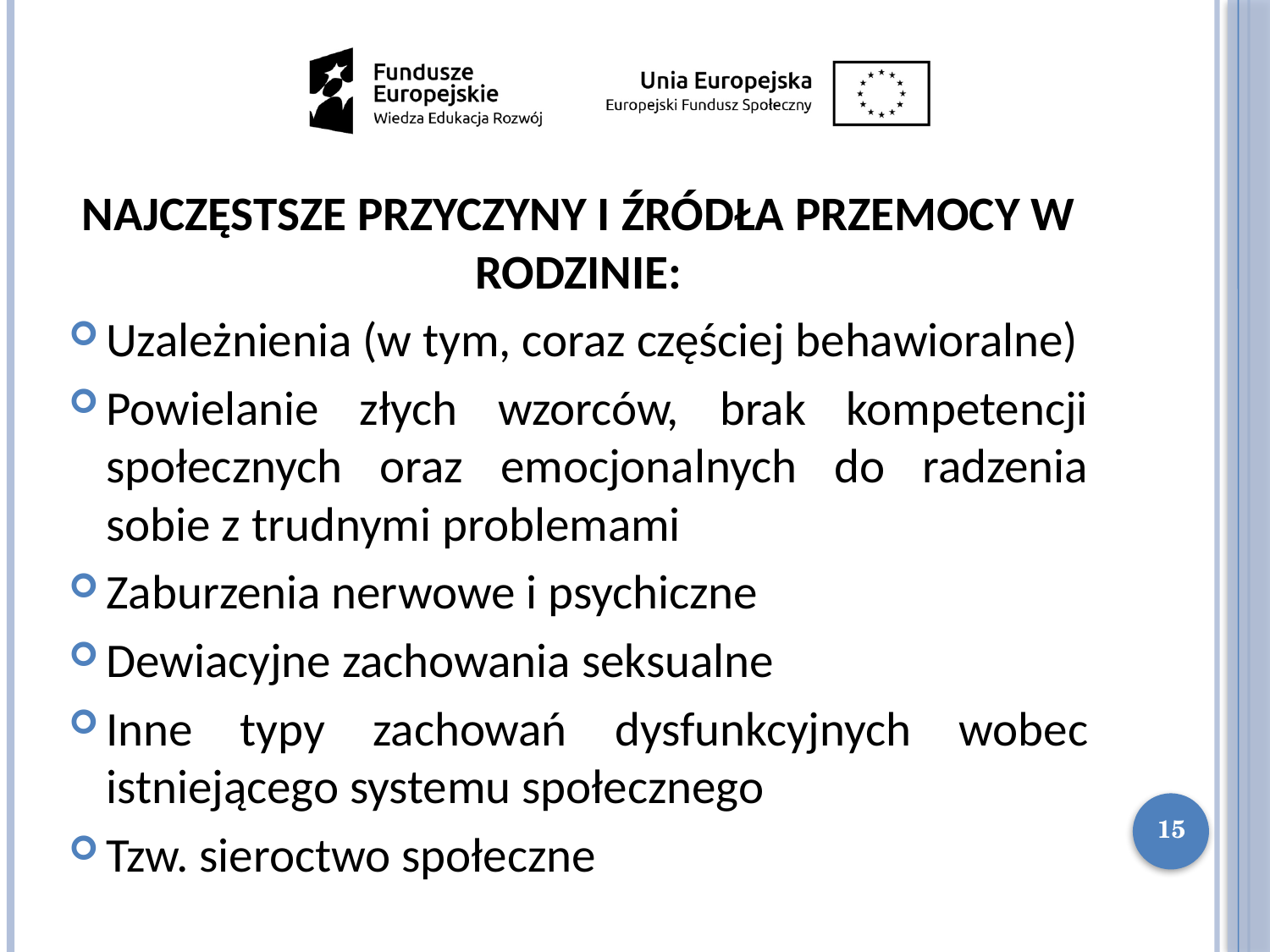

NAJCZĘSTSZE PRZYCZYNY I ŹRÓDŁA PRZEMOCY W RODZINIE:
Uzależnienia (w tym, coraz częściej behawioralne)
Powielanie złych wzorców, brak kompetencji społecznych oraz emocjonalnych do radzenia sobie z trudnymi problemami
Zaburzenia nerwowe i psychiczne
Dewiacyjne zachowania seksualne
Inne typy zachowań dysfunkcyjnych wobec istniejącego systemu społecznego
Tzw. sieroctwo społeczne

15